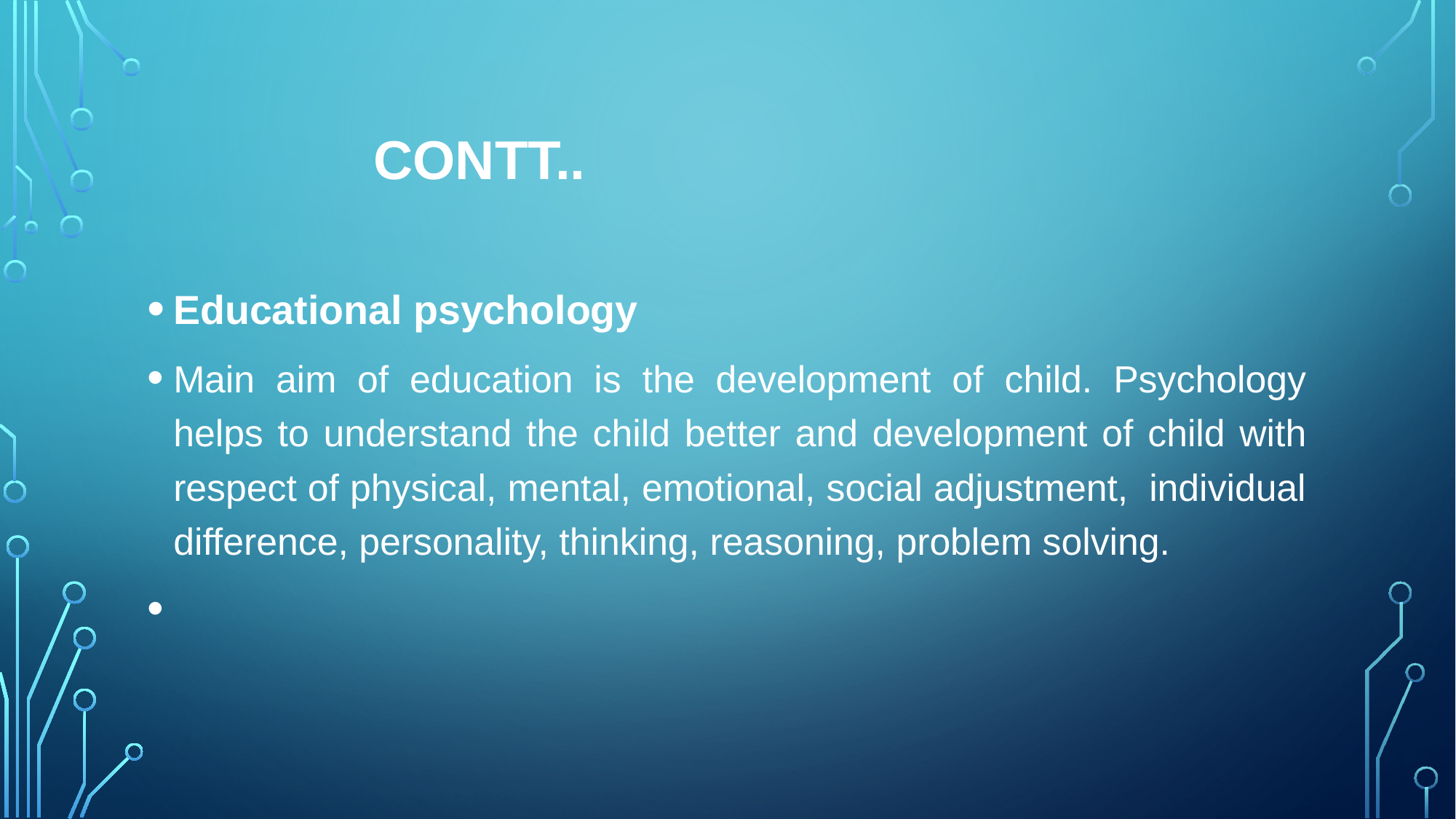

# Contt..
Educational psychology
Main aim of education is the development of child. Psychology helps to understand the child better and development of child with respect of physical, mental, emotional, social adjustment,  individual difference, personality, thinking, reasoning, problem solving.